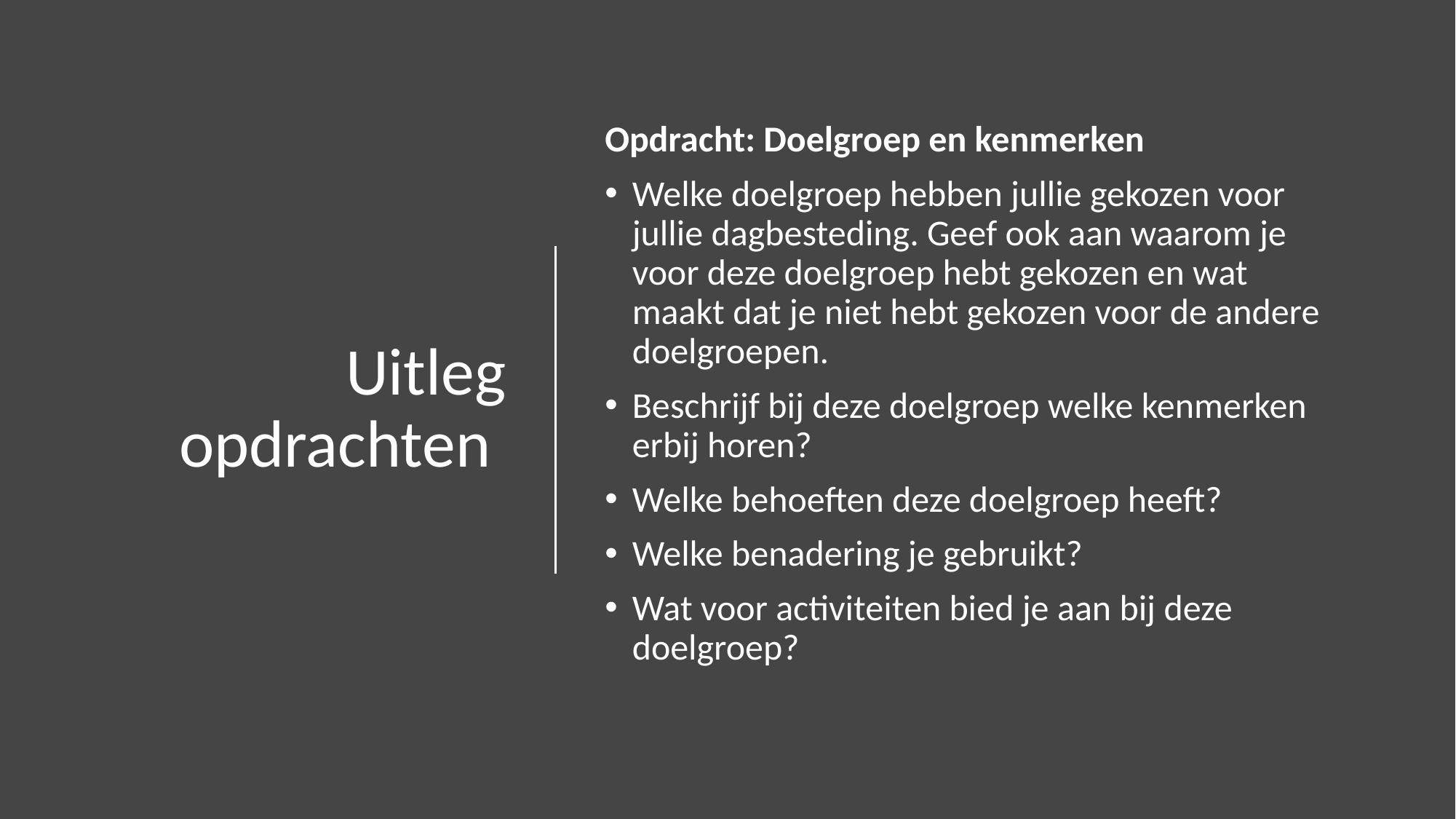

# Uitleg opdrachten
Opdracht: Doelgroep en kenmerken
Welke doelgroep hebben jullie gekozen voor jullie dagbesteding. Geef ook aan waarom je voor deze doelgroep hebt gekozen en wat maakt dat je niet hebt gekozen voor de andere doelgroepen.
Beschrijf bij deze doelgroep welke kenmerken erbij horen?
Welke behoeften deze doelgroep heeft?
Welke benadering je gebruikt?
Wat voor activiteiten bied je aan bij deze doelgroep?